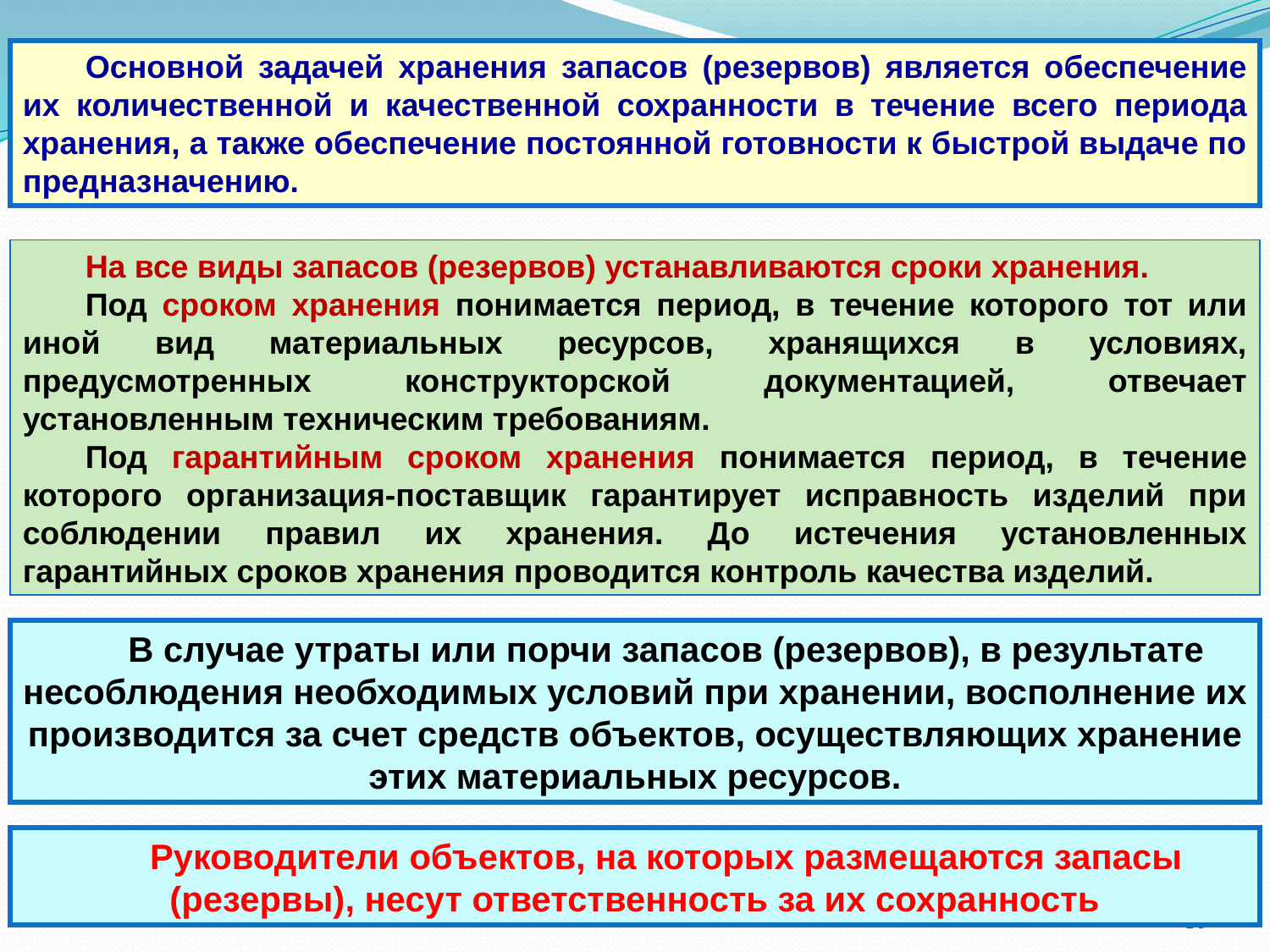

Основной задачей хранения запасов (резервов) является обеспечение их количественной и качественной сохранности в течение всего периода хранения, а также обеспечение постоянной готовности к быстрой выдаче по предназначению.
На все виды запасов (резервов) устанавливаются сроки хранения.
Под сроком хранения понимается период, в течение которого тот или иной вид материальных ресурсов, хранящихся в условиях, предусмотренных конструкторской документацией, отвечает установленным техническим требованиям.
Под гарантийным сроком хранения понимается период, в течение которого организация-поставщик гарантирует исправность изделий при соблюдении правил их хранения. До истечения установленных гарантийных сроков хранения проводится контроль качества изделий.
В случае утраты или порчи запасов (резервов), в результате несоблюдения необходимых условий при хранении, восполнение их производится за счет средств объектов, осуществляющих хранение этих материальных ресурсов.
Руководители объектов, на которых размещаются запасы (резервы), несут ответственность за их сохранность
30